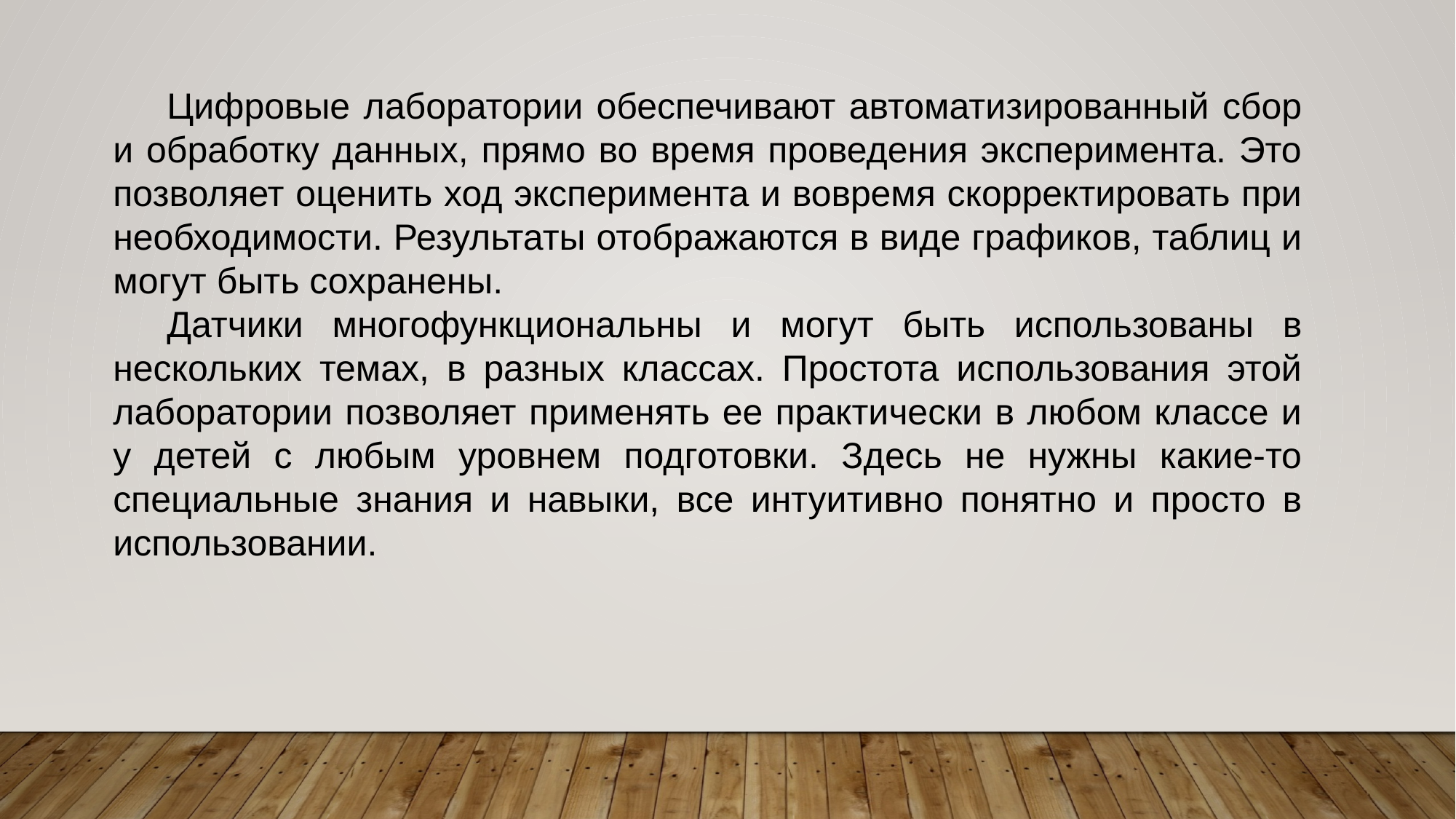

Цифровые лаборатории обеспечивают автоматизированный сбор и обработку данных, прямо во время проведения эксперимента. Это позволяет оценить ход эксперимента и вовремя скорректировать при необходимости. Результаты отображаются в виде графиков, таблиц и могут быть сохранены.
Датчики многофункциональны и могут быть использованы в нескольких темах, в разных классах. Простота использования этой лаборатории позволяет применять ее практически в любом классе и у детей с любым уровнем подготовки. Здесь не нужны какие-то специальные знания и навыки, все интуитивно понятно и просто в использовании.